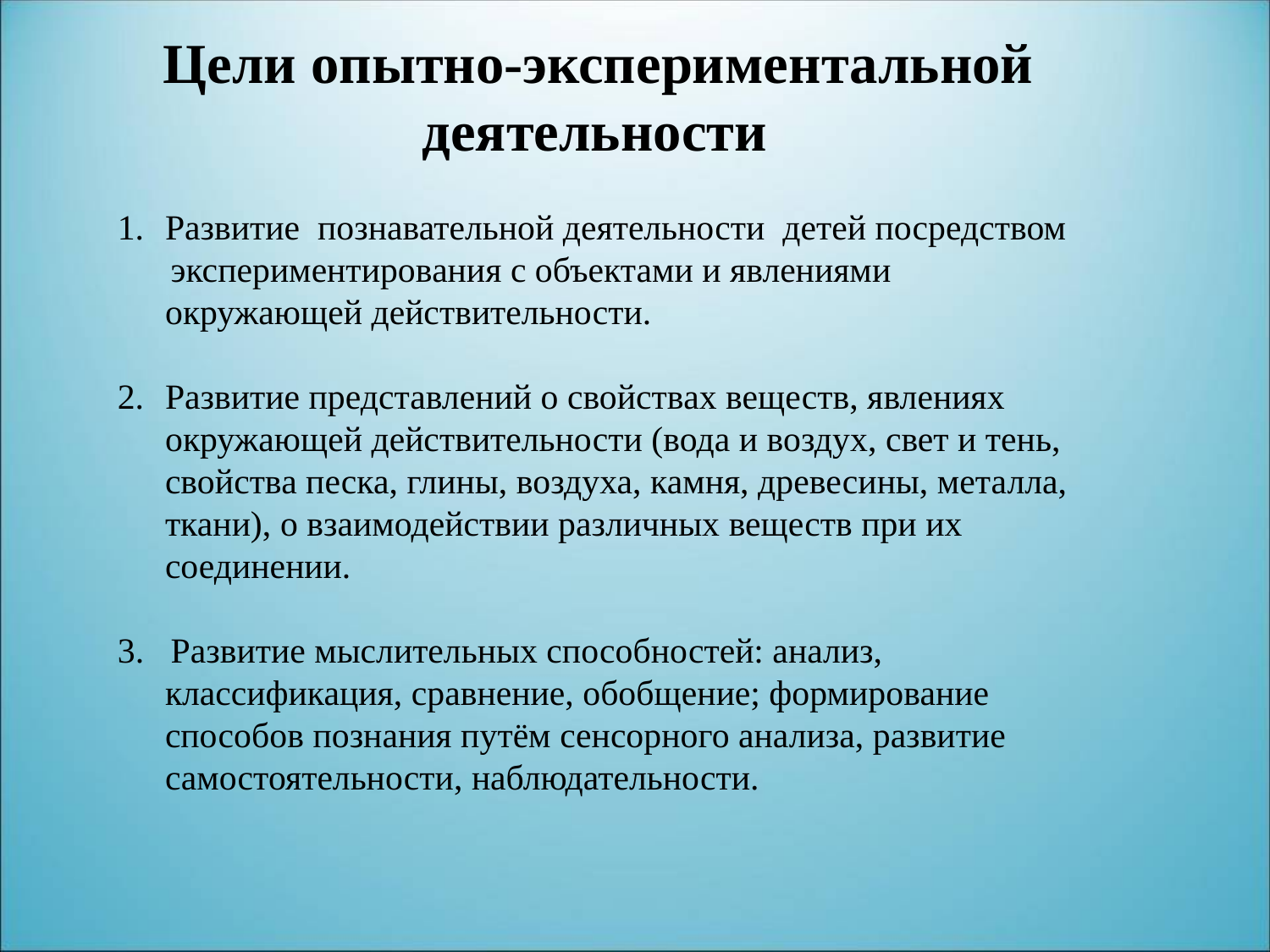

Цели опытно-экспериментальной деятельности

Развитие  познавательной деятельности  детей посредством
      экспериментирования с объектами и явлениями окружающей действительности.

Развитие представлений о свойствах веществ, явлениях  окружающей действительности (вода и воздух, свет и тень, свойства песка, глины, воздуха, камня, древесины, металла, ткани), о взаимодействии различных веществ при их соединении.

3.   Развитие мыслительных способностей: анализ, классификация, сравнение, обобщение; формирование способов познания путём сенсорного анализа, развитие самостоятельности, наблюдательности.